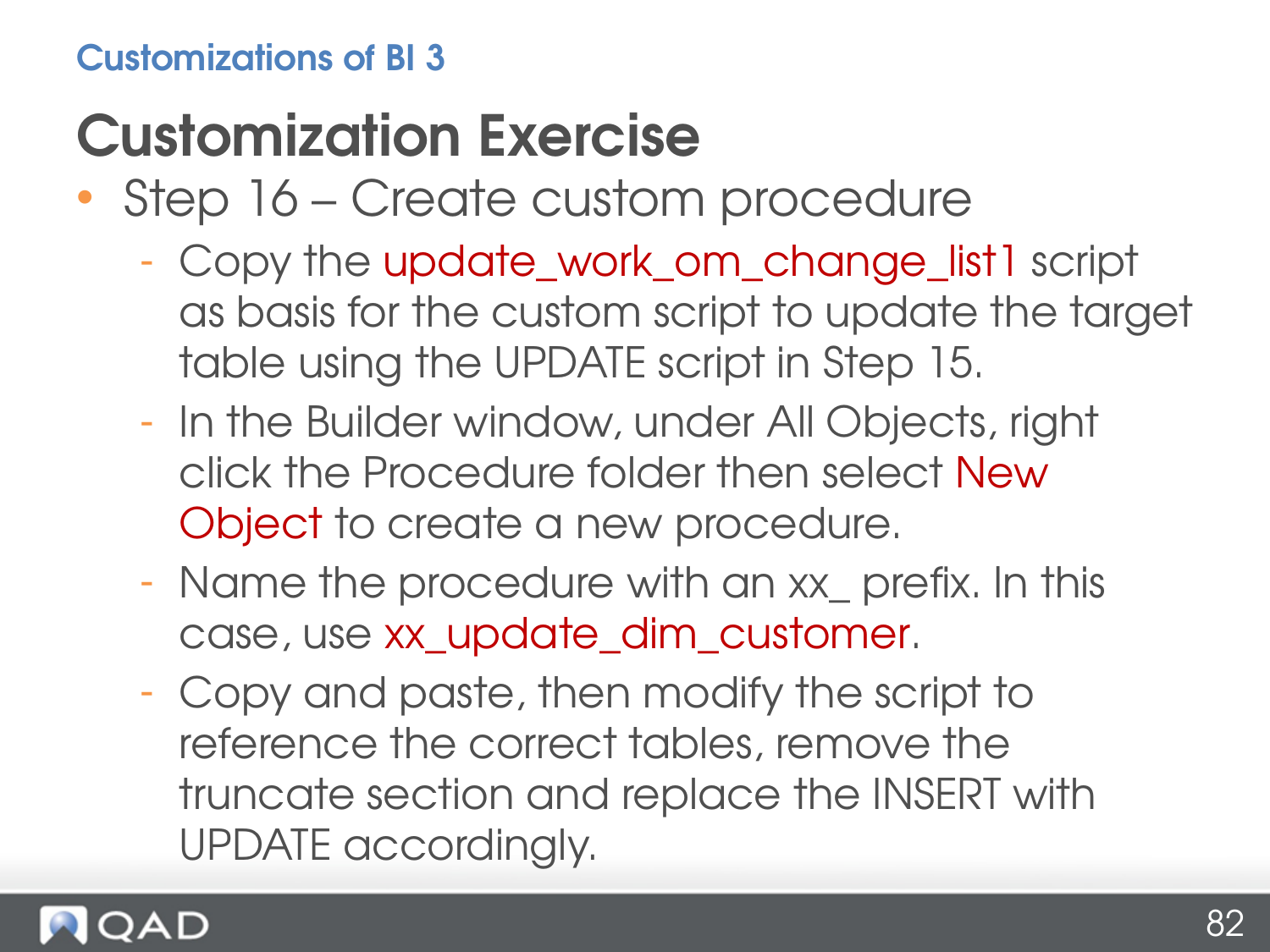

Customizations of BI 3
# Customization Exercise
Step 16 – Create custom procedure
Copy the update_work_om_change_list1 script as basis for the custom script to update the target table using the UPDATE script in Step 15.
In the Builder window, under All Objects, right click the Procedure folder then select New Object to create a new procedure.
Name the procedure with an xx_ prefix. In this case, use xx_update_dim_customer.
Copy and paste, then modify the script to reference the correct tables, remove the truncate section and replace the INSERT with UPDATE accordingly.
82